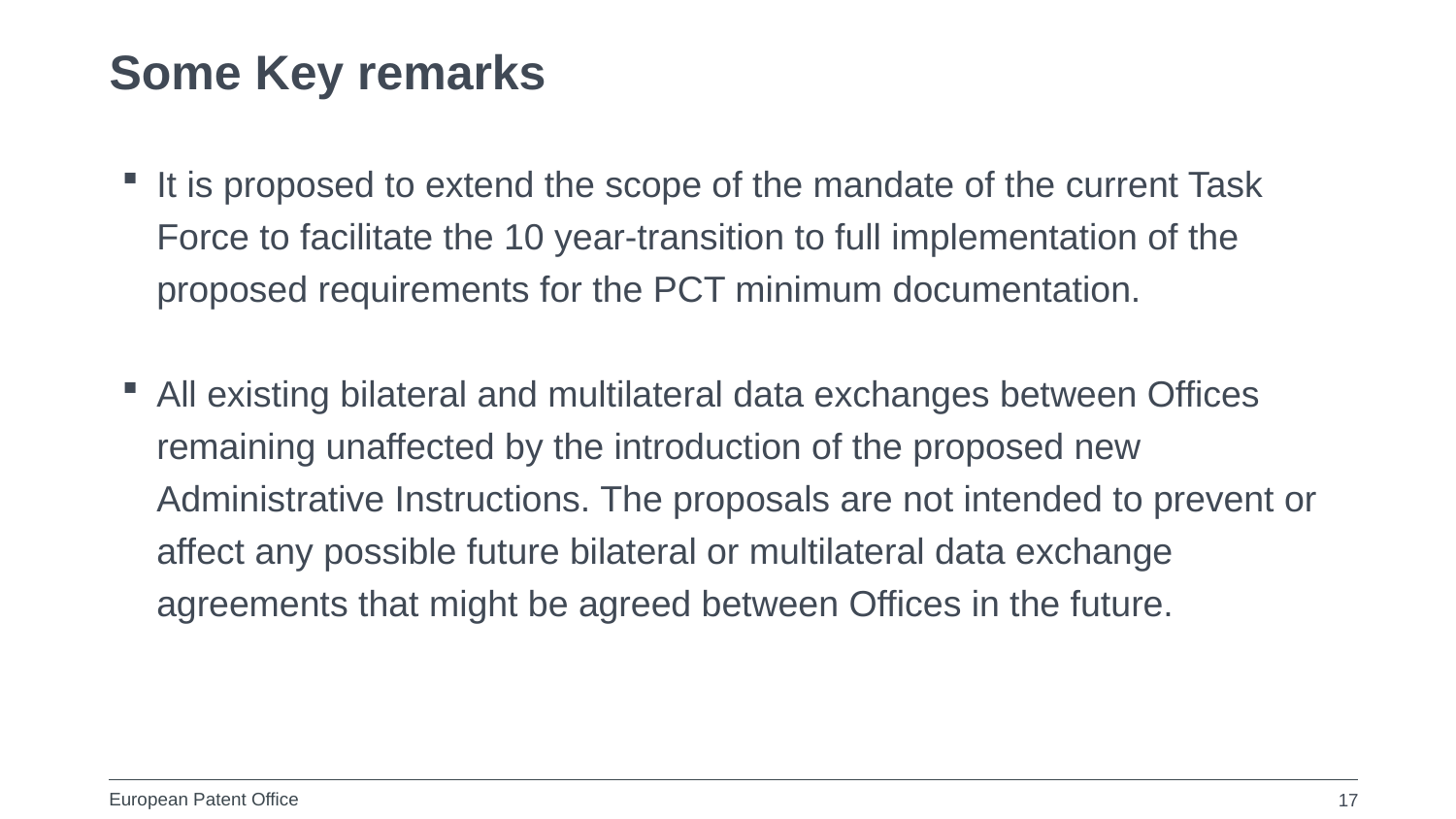

# Some Key remarks
It is proposed to extend the scope of the mandate of the current Task Force to facilitate the 10 year-transition to full implementation of the proposed requirements for the PCT minimum documentation.

All existing bilateral and multilateral data exchanges between Offices remaining unaffected by the introduction of the proposed new Administrative Instructions. The proposals are not intended to prevent or affect any possible future bilateral or multilateral data exchange agreements that might be agreed between Offices in the future.
17